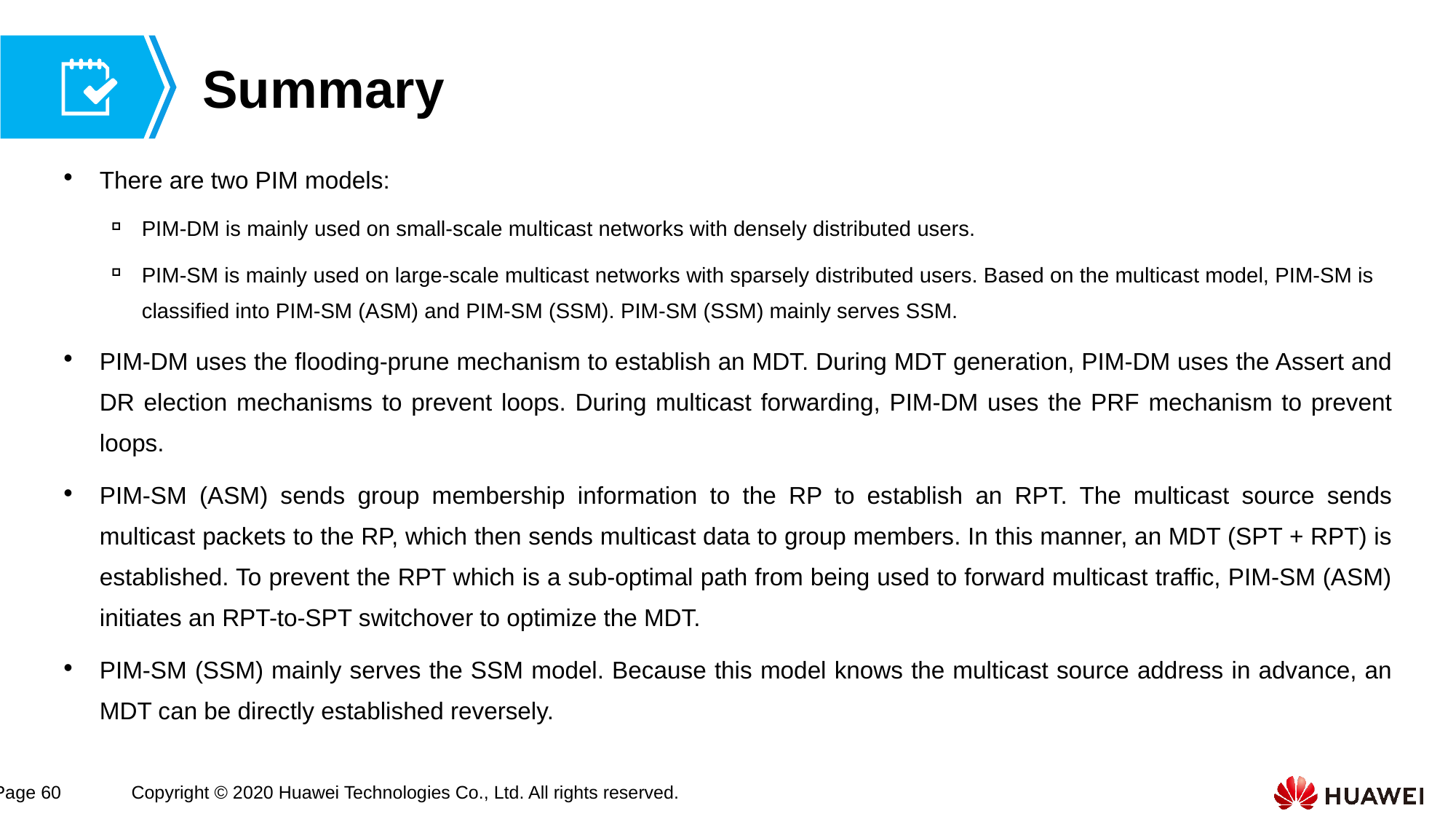

There are two PIM models:
PIM-DM is mainly used on small-scale multicast networks with densely distributed users.
PIM-SM is mainly used on large-scale multicast networks with sparsely distributed users. Based on the multicast model, PIM-SM is classified into PIM-SM (ASM) and PIM-SM (SSM). PIM-SM (SSM) mainly serves SSM.
PIM-DM uses the flooding-prune mechanism to establish an MDT. During MDT generation, PIM-DM uses the Assert and DR election mechanisms to prevent loops. During multicast forwarding, PIM-DM uses the PRF mechanism to prevent loops.
PIM-SM (ASM) sends group membership information to the RP to establish an RPT. The multicast source sends multicast packets to the RP, which then sends multicast data to group members. In this manner, an MDT (SPT + RPT) is established. To prevent the RPT which is a sub-optimal path from being used to forward multicast traffic, PIM-SM (ASM) initiates an RPT-to-SPT switchover to optimize the MDT.
PIM-SM (SSM) mainly serves the SSM model. Because this model knows the multicast source address in advance, an MDT can be directly established reversely.